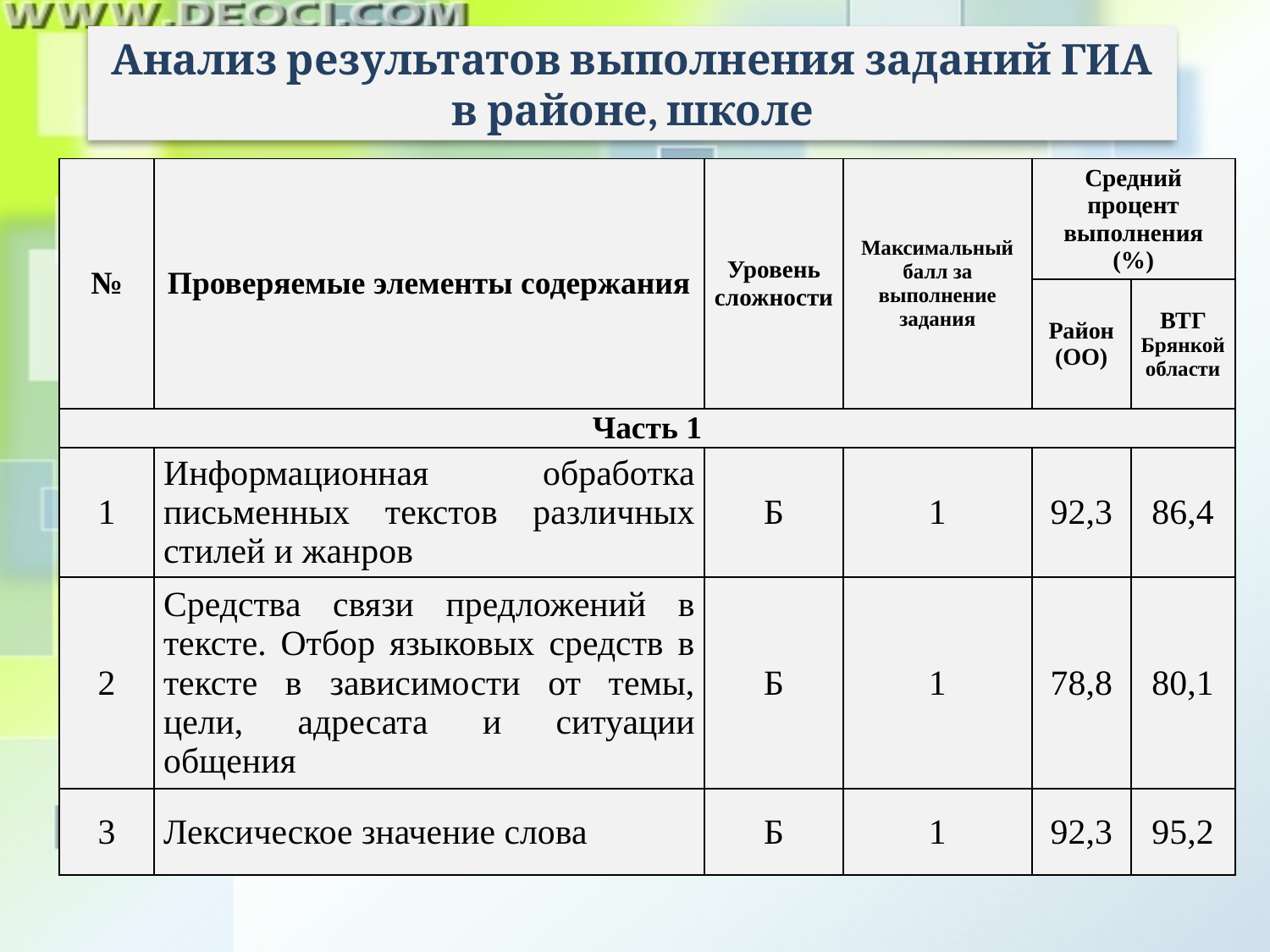

Анализ результатов выполнения заданий ГИА в районе, школе
| № | Проверяемые элементы содержания | Уровень сложности | Максимальный балл за выполнение задания | Средний процент выполнения (%) |  |
| --- | --- | --- | --- | --- | --- |
|  |  |  |  | Район (ОО) | ВТГ Брянкой области |
| Часть 1 |  |  |  |  |  |
| 1 | Информационная обработка письменных текстов различных стилей и жанров | Б | 1 | 92,3 | 86,4 |
| 2 | Средства связи предложений в тексте. Отбор языковых средств в тексте в зависимости от темы, цели, адресата и ситуации общения | Б | 1 | 78,8 | 80,1 |
| 3 | Лексическое значение слова | Б | 1 | 92,3 | 95,2 |